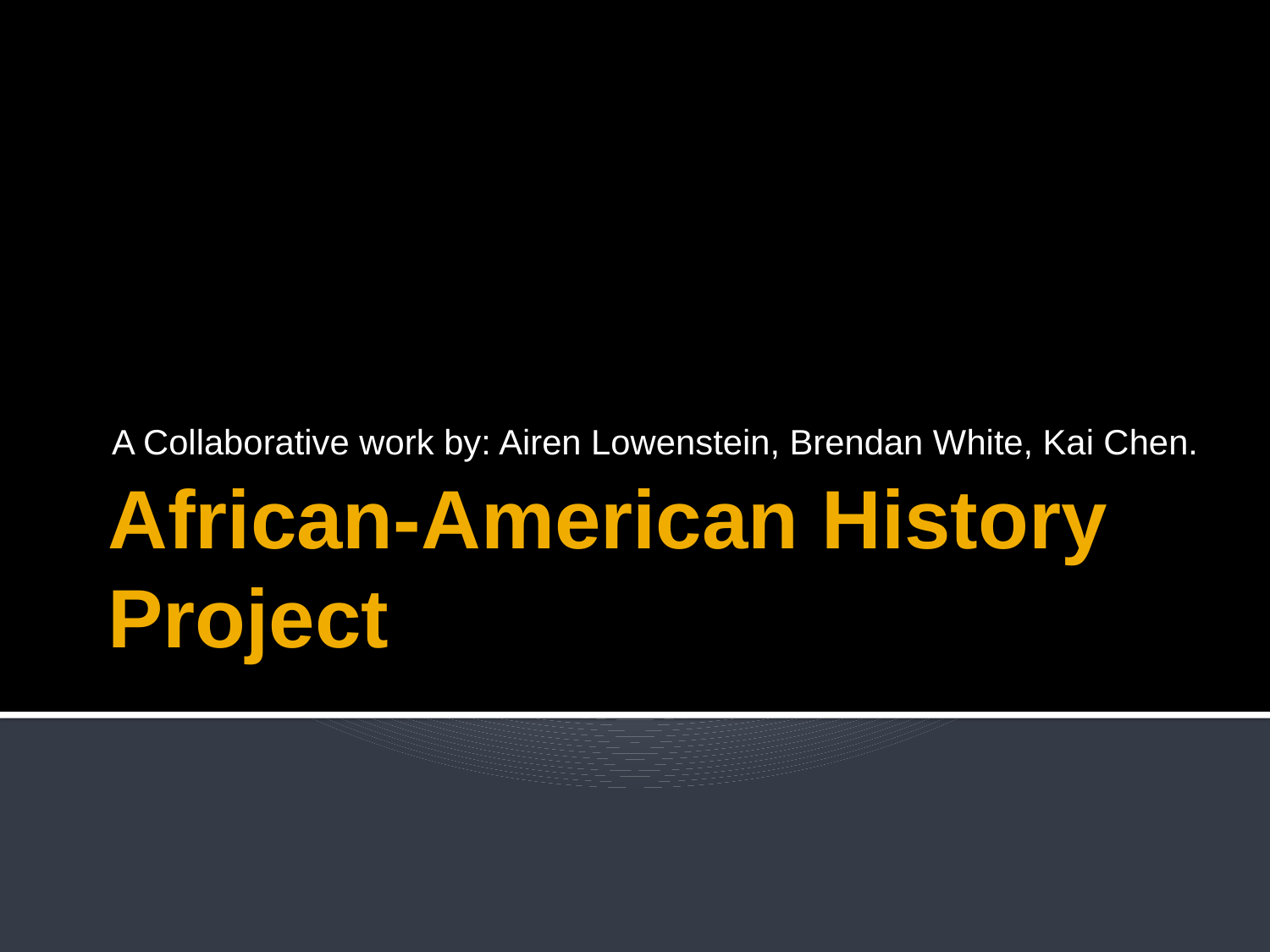

A Collaborative work by: Airen Lowenstein, Brendan White, Kai Chen.
# African-American History Project